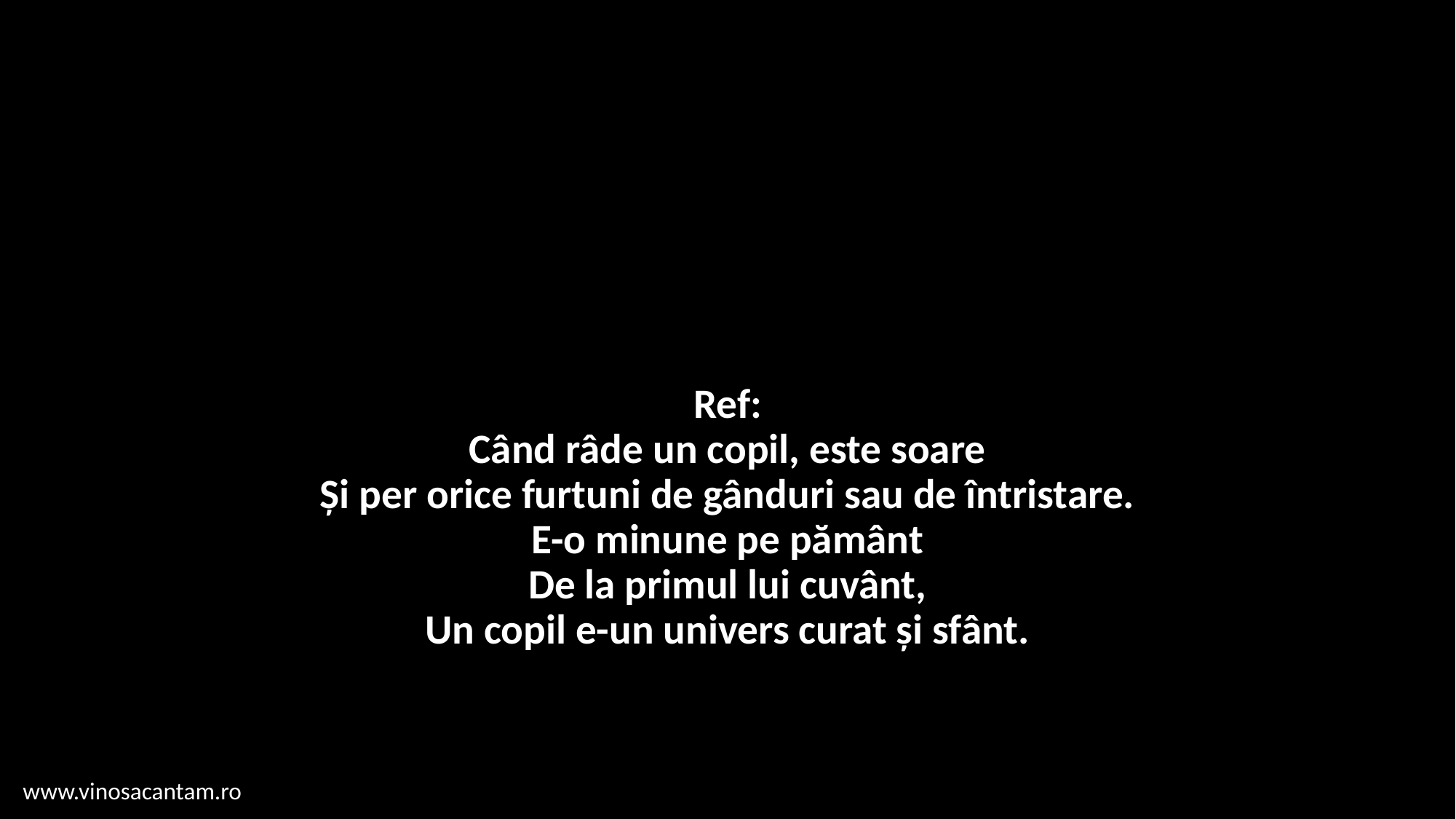

# Ref: Când râde un copil, este soare Și per orice furtuni de gânduri sau de întristare. E-o minune pe pământ De la primul lui cuvânt, Un copil e-un univers curat și sfânt.
www.vinosacantam.ro